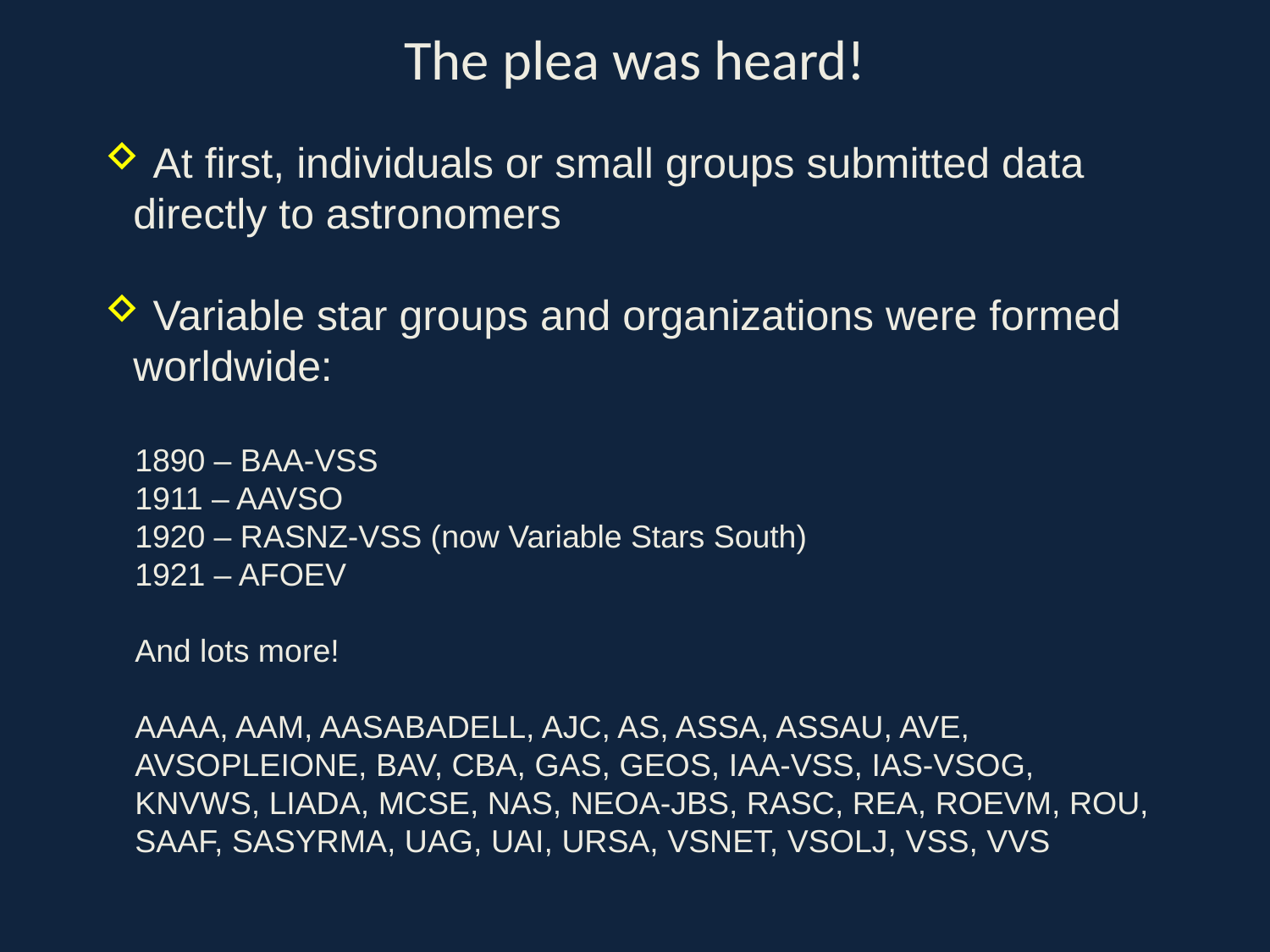

# The plea was heard!
 At first, individuals or small groups submitted data directly to astronomers

 Variable star groups and organizations were formed worldwide:

1890 – BAA-VSS
1911 – AAVSO
1920 – RASNZ-VSS (now Variable Stars South)
1921 – AFOEV

And lots more!
AAAA, AAM, AASABADELL, AJC, AS, ASSA, ASSAU, AVE, AVSOPLEIONE, BAV, CBA, GAS, GEOS, IAA-VSS, IAS-VSOG, KNVWS, LIADA, MCSE, NAS, NEOA-JBS, RASC, REA, ROEVM, ROU, SAAF, SASYRMA, UAG, UAI, URSA, VSNET, VSOLJ, VSS, VVS